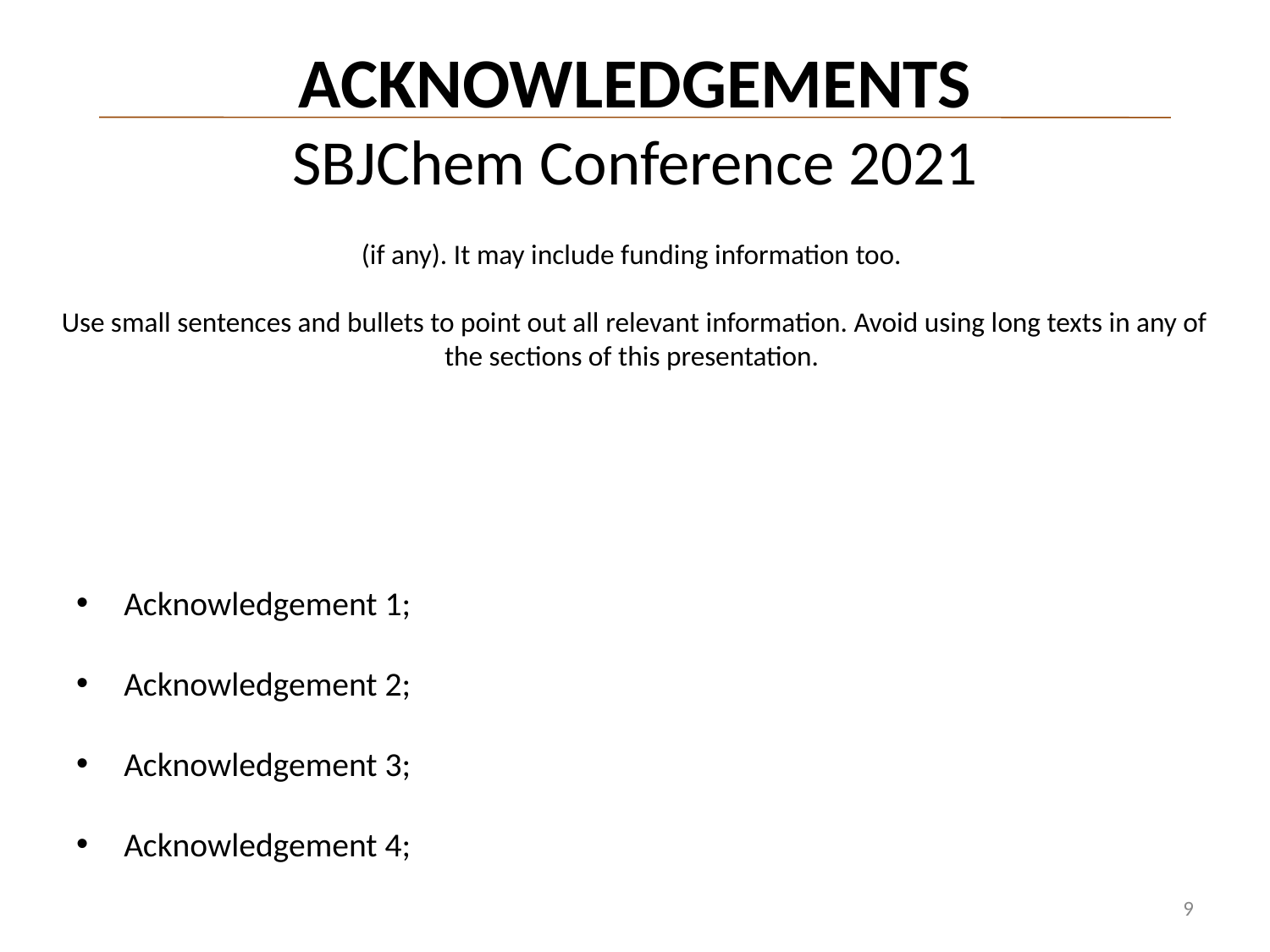

# ACKNOWLEDGEMENTS SBJChem Conference 2021

(if any). It may include funding information too.

Use small sentences and bullets to point out all relevant information. Avoid using long texts in any of the sections of this presentation.

Acknowledgement 1;
Acknowledgement 2;
Acknowledgement 3;
Acknowledgement 4;

9